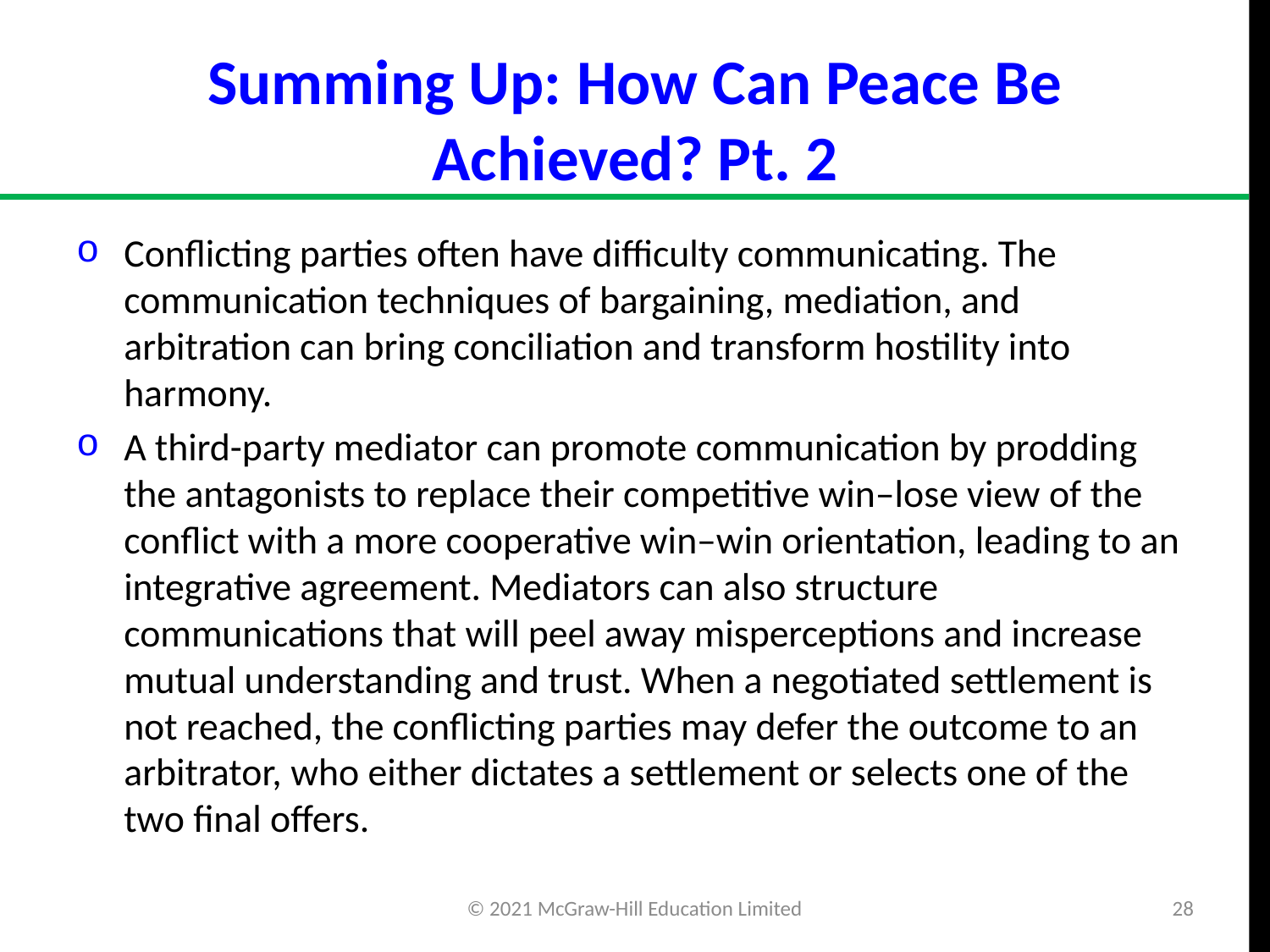

# Summing Up: How Can Peace Be Achieved? Pt. 2
Conflicting parties often have difficulty communicating. The communication techniques of bargaining, mediation, and arbitration can bring conciliation and transform hostility into harmony.
A third-party mediator can promote communication by prodding the antagonists to replace their competitive win–lose view of the conflict with a more cooperative win–win orientation, leading to an integrative agreement. Mediators can also structure communications that will peel away misperceptions and increase mutual understanding and trust. When a negotiated settlement is not reached, the conflicting parties may defer the outcome to an arbitrator, who either dictates a settlement or selects one of the two final offers.
© 2021 McGraw-Hill Education Limited
28